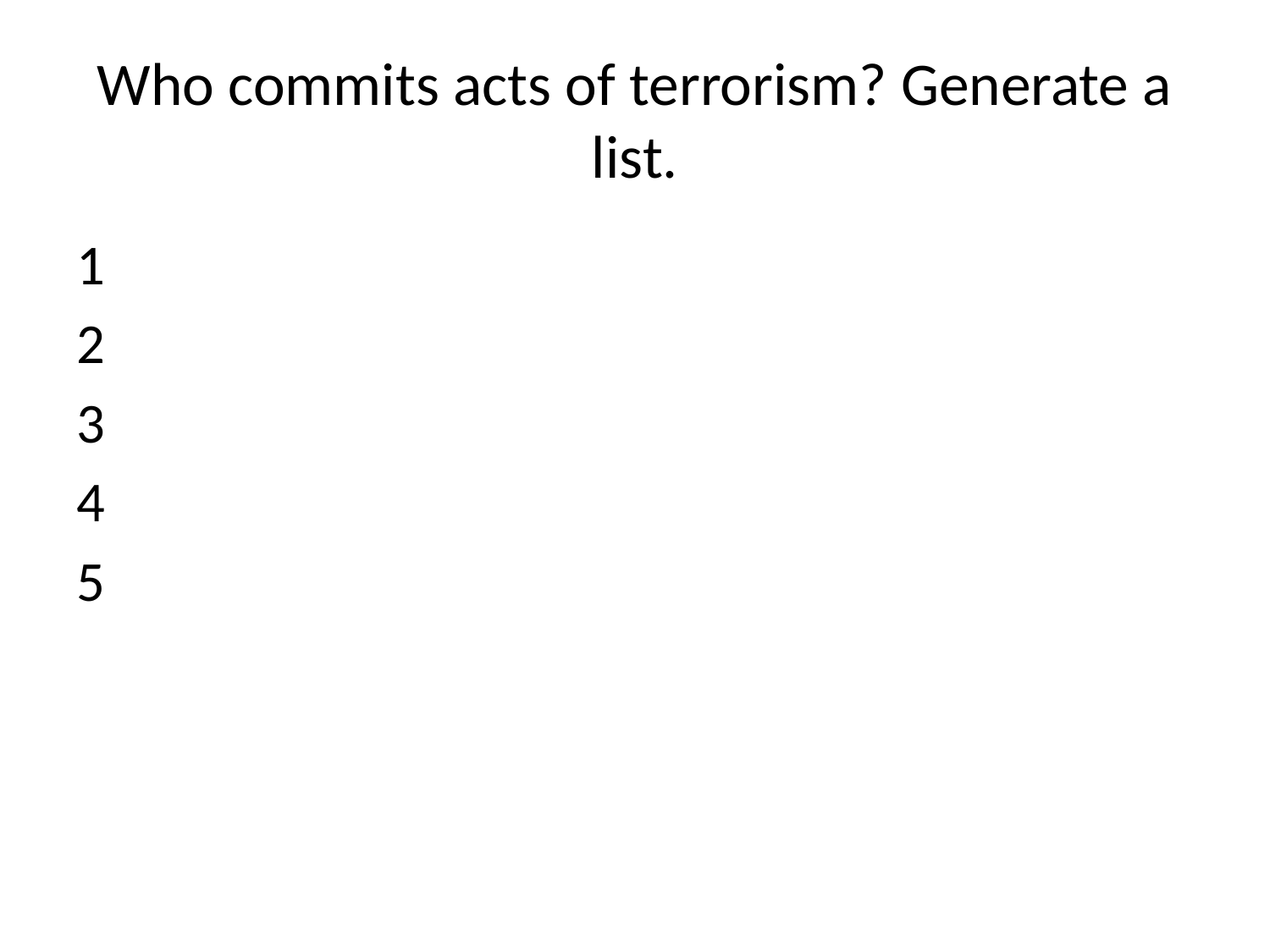

# Who commits acts of terrorism? Generate a list.
1
2
3
4
5